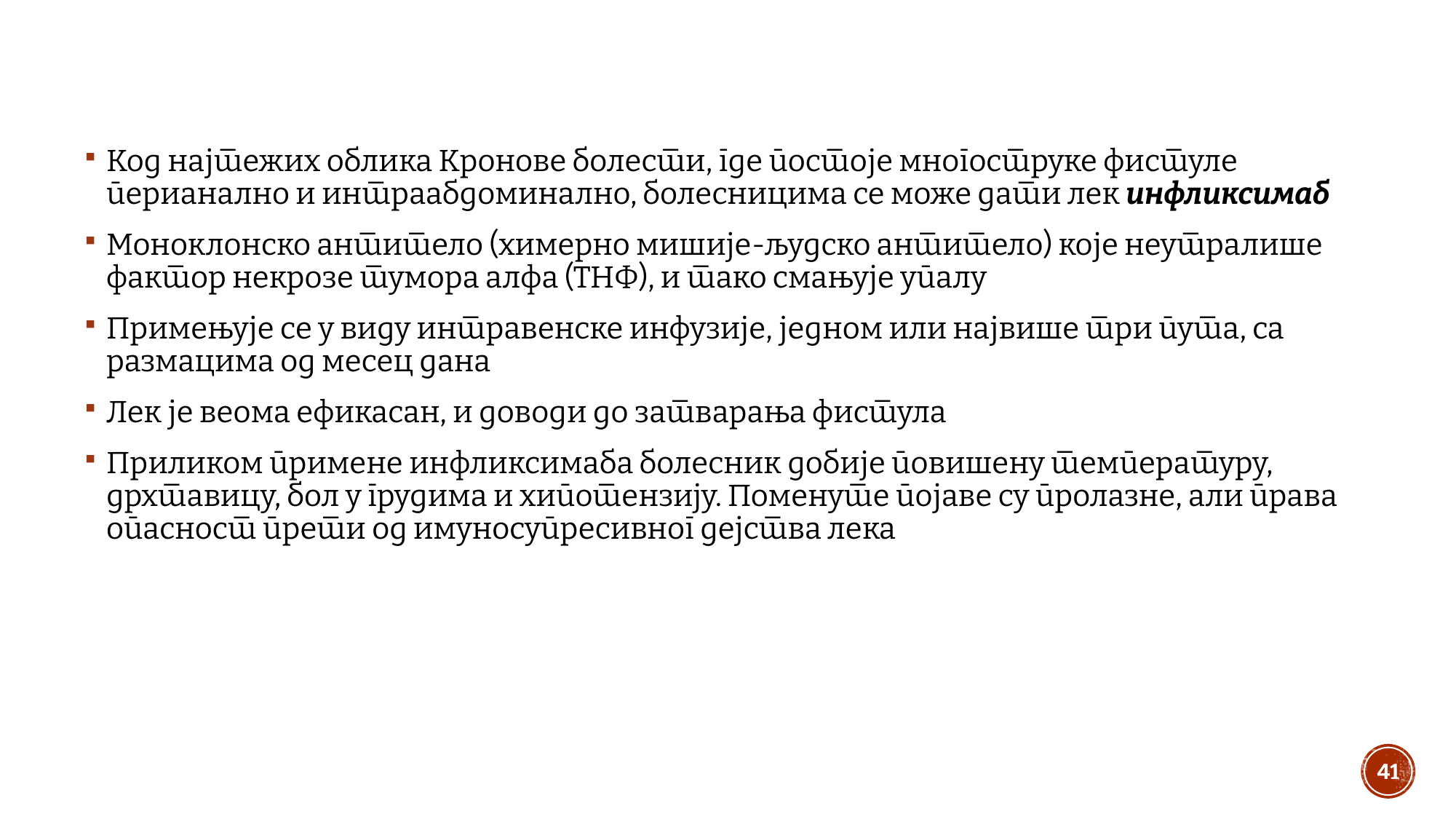

Код најтежих облика Кронове болести, где постоје многоструке фистуле перианално и интраабдоминално, болесницима се може дати лек инфликсимаб
Моноклонско антитело (химерно мишије-људско антитело) које неутралише фактор некрозе тумора алфа (ТНФ), и тако смањује упалу
Примењује се у виду интравенске инфузије, једном или највише три пута, са размацима од месец дана
Лек је веома ефикасан, и доводи до затварања фистула
Приликом примене инфликсимаба болесник добије повишену температуру, дрхтавицу, бол у грудима и хипотензију. Поменуте појаве су пролазне, али права опасност прети од имуносупресивног дејства лека
41